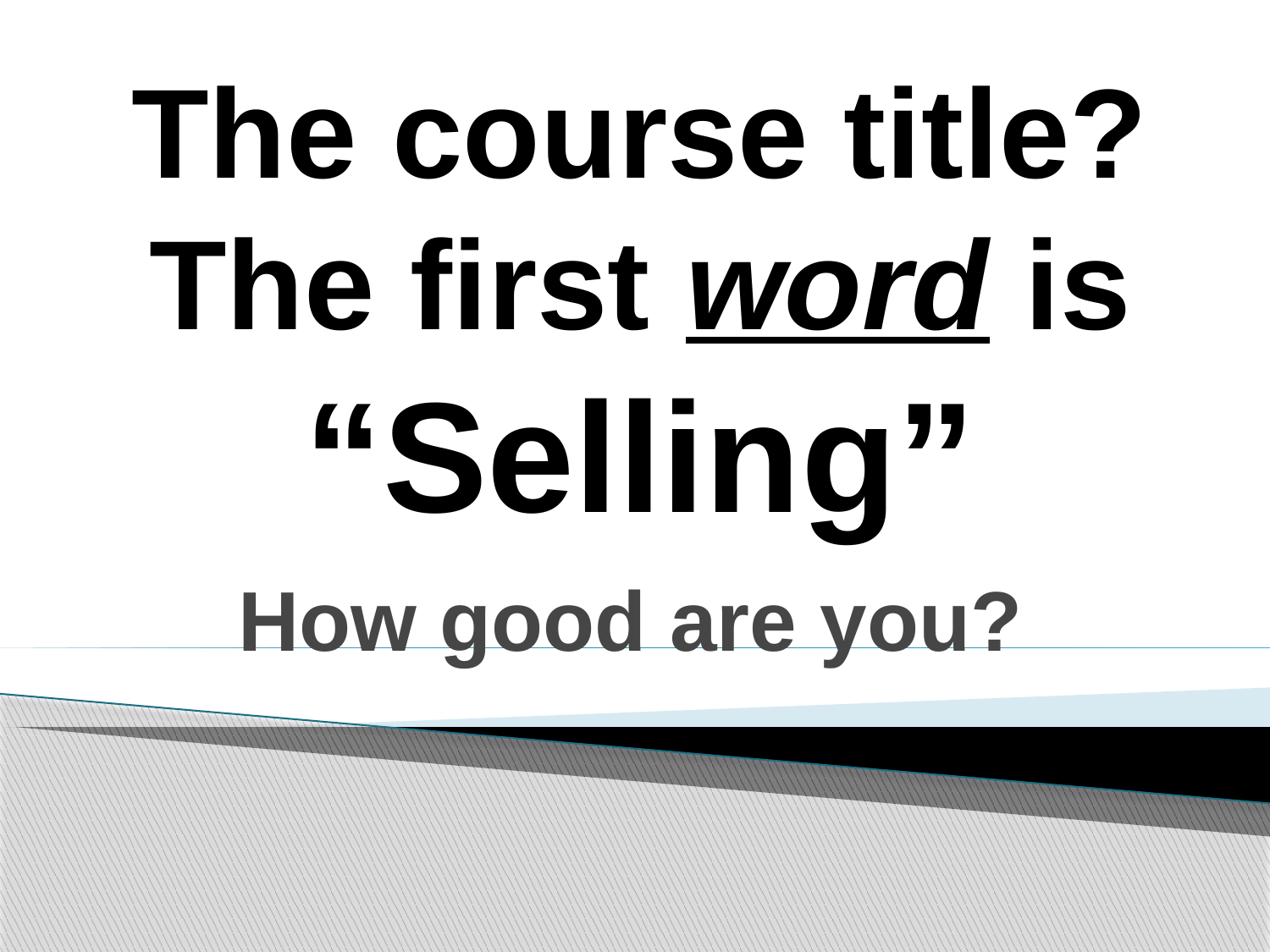

# The course title? The first word is “Selling”
How good are you?